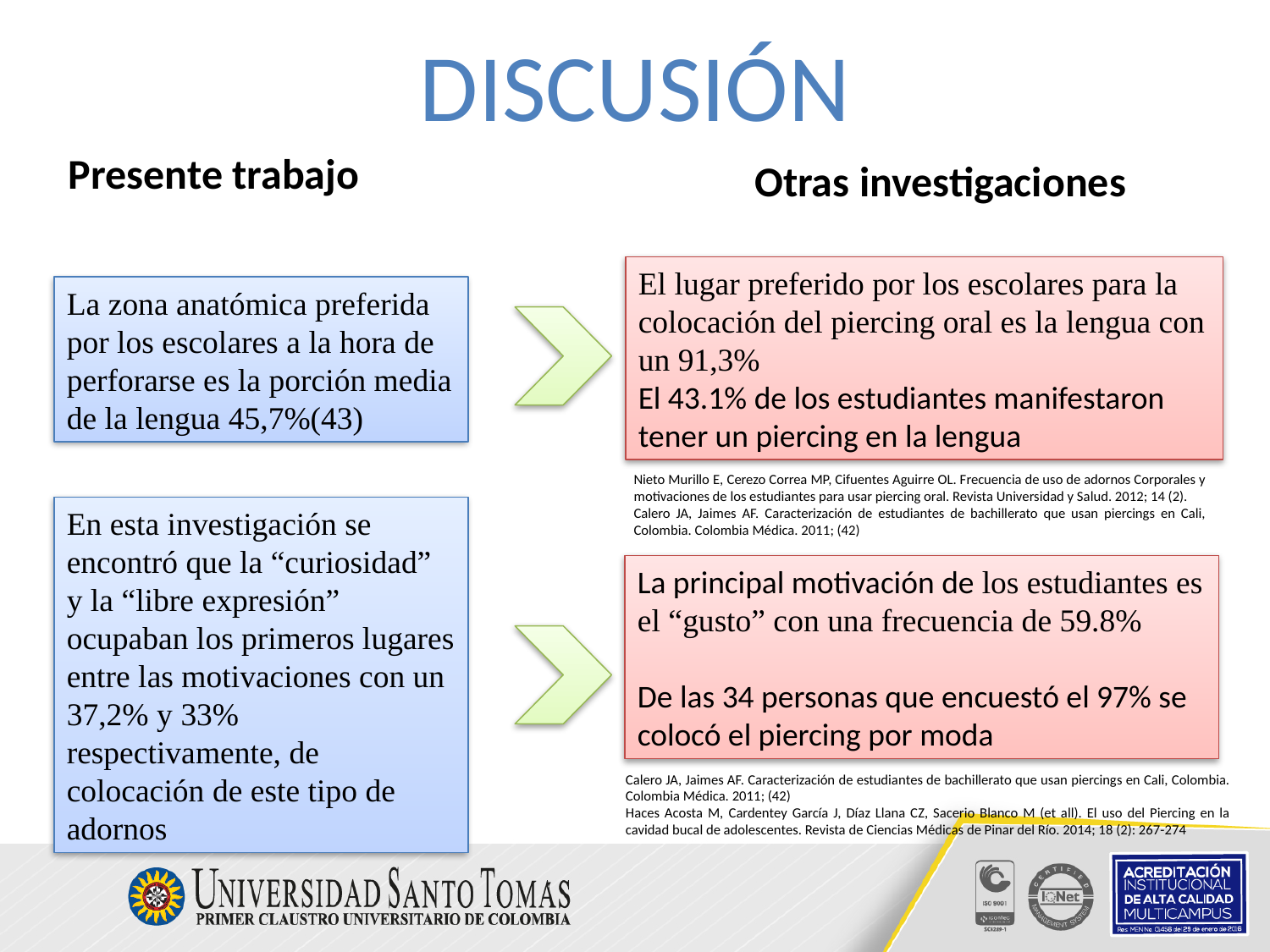

DISCUSIÓN
Presente trabajo
Otras investigaciones
El lugar preferido por los escolares para la colocación del piercing oral es la lengua con un 91,3%
El 43.1% de los estudiantes manifestaron tener un piercing en la lengua
La zona anatómica preferida por los escolares a la hora de perforarse es la porción media de la lengua 45,7%(43)

Nieto Murillo E, Cerezo Correa MP, Cifuentes Aguirre OL. Frecuencia de uso de adornos Corporales y motivaciones de los estudiantes para usar piercing oral. Revista Universidad y Salud. 2012; 14 (2).
Calero JA, Jaimes AF. Caracterización de estudiantes de bachillerato que usan piercings en Cali, Colombia. Colombia Médica. 2011; (42)
En esta investigación se encontró que la “curiosidad” y la “libre expresión” ocupaban los primeros lugares entre las motivaciones con un 37,2% y 33% respectivamente, de colocación de este tipo de adornos
La principal motivación de los estudiantes es el “gusto” con una frecuencia de 59.8%

De las 34 personas que encuestó el 97% se colocó el piercing por moda

Calero JA, Jaimes AF. Caracterización de estudiantes de bachillerato que usan piercings en Cali, Colombia. Colombia Médica. 2011; (42)
Haces Acosta M, Cardentey García J, Díaz Llana CZ, Sacerio Blanco M (et all). El uso del Piercing en la cavidad bucal de adolescentes. Revista de Ciencias Médicas de Pinar del Río. 2014; 18 (2): 267-274